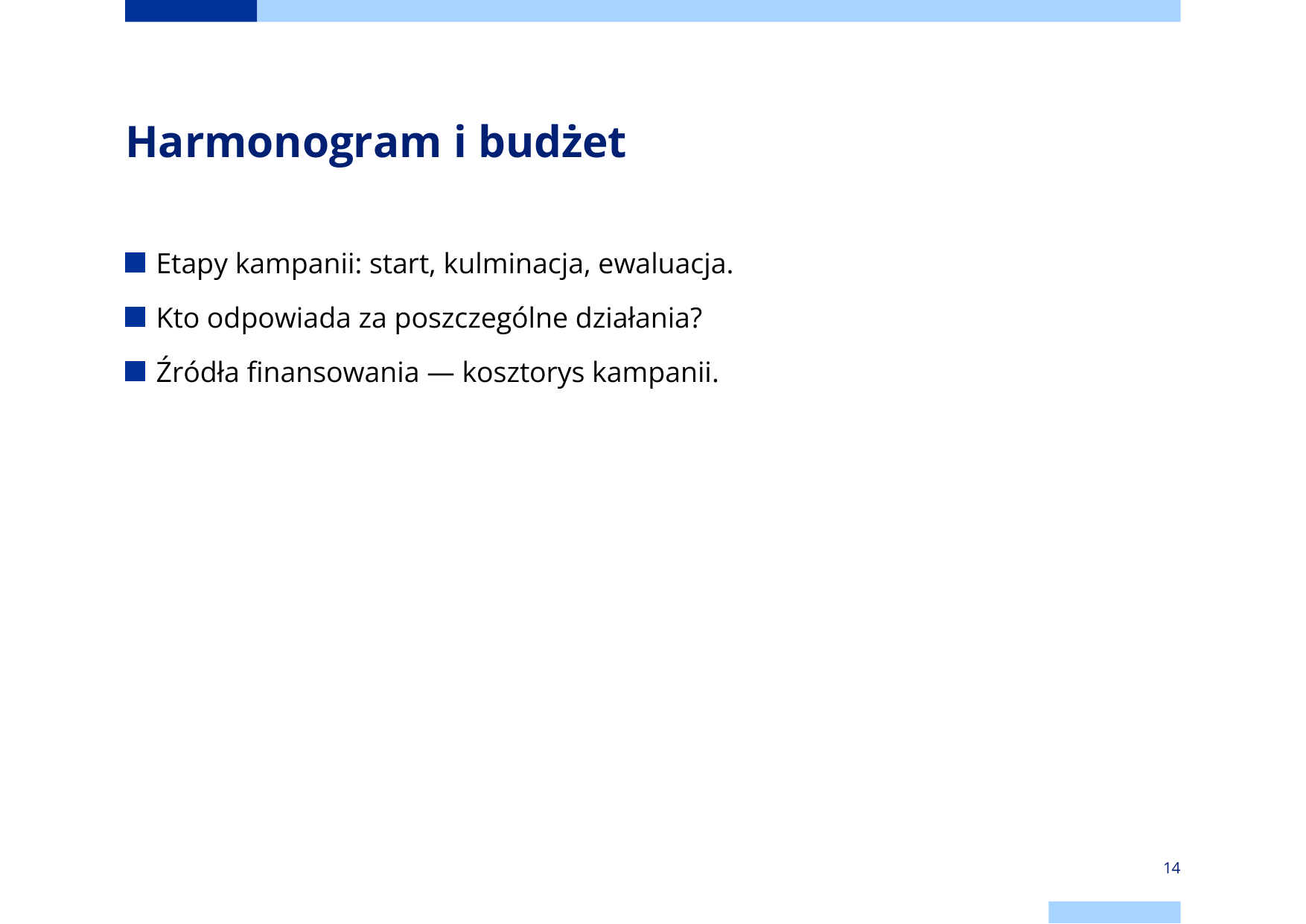

# Harmonogram i budżet
Etapy kampanii: start, kulminacja, ewaluacja.
Kto odpowiada za poszczególne działania?
Źródła finansowania — kosztorys kampanii.
14